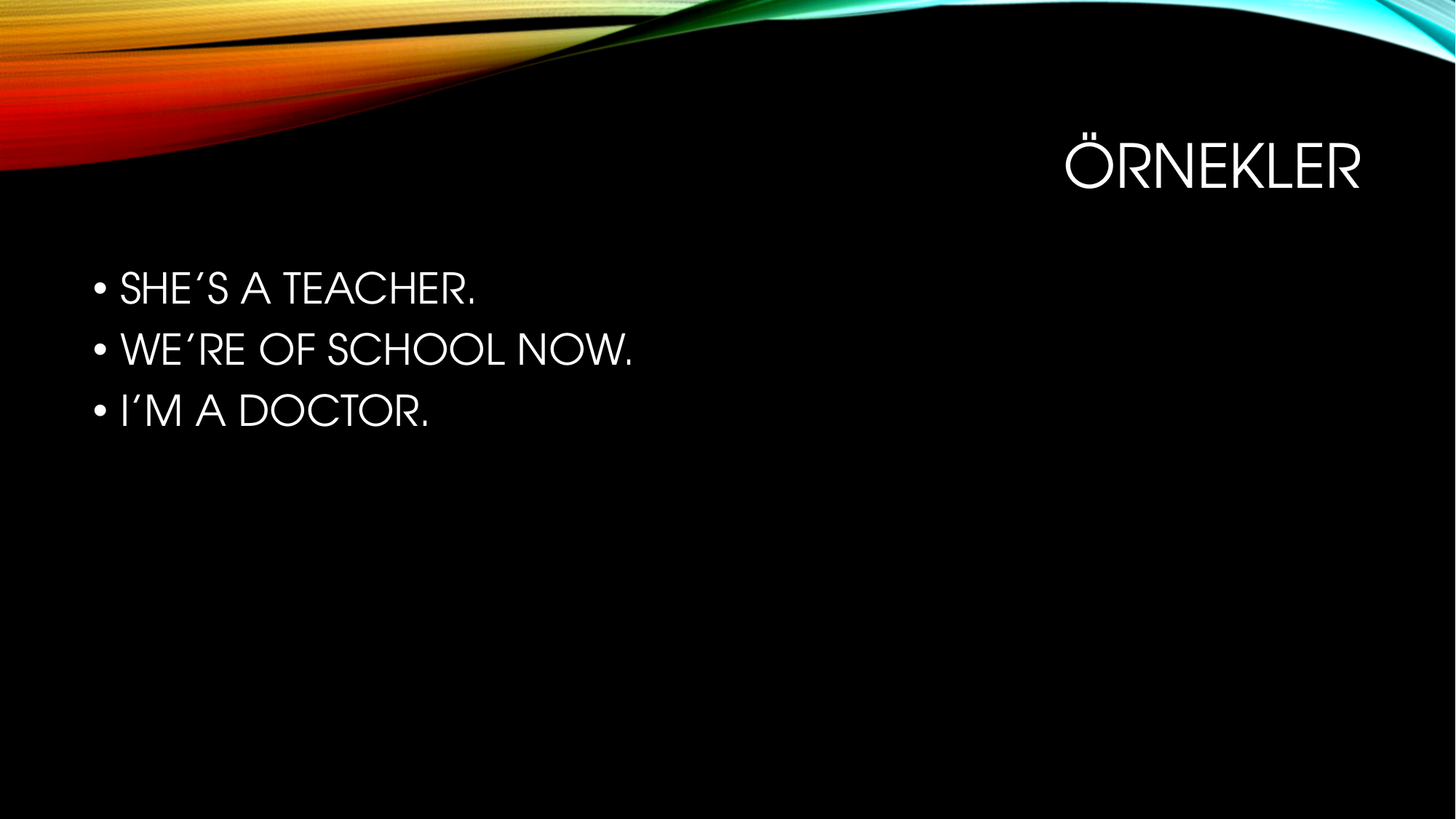

# ÖRNEKLER
SHE’S A TEACHER.
WE’RE OF SCHOOL NOW.
I’M A DOCTOR.